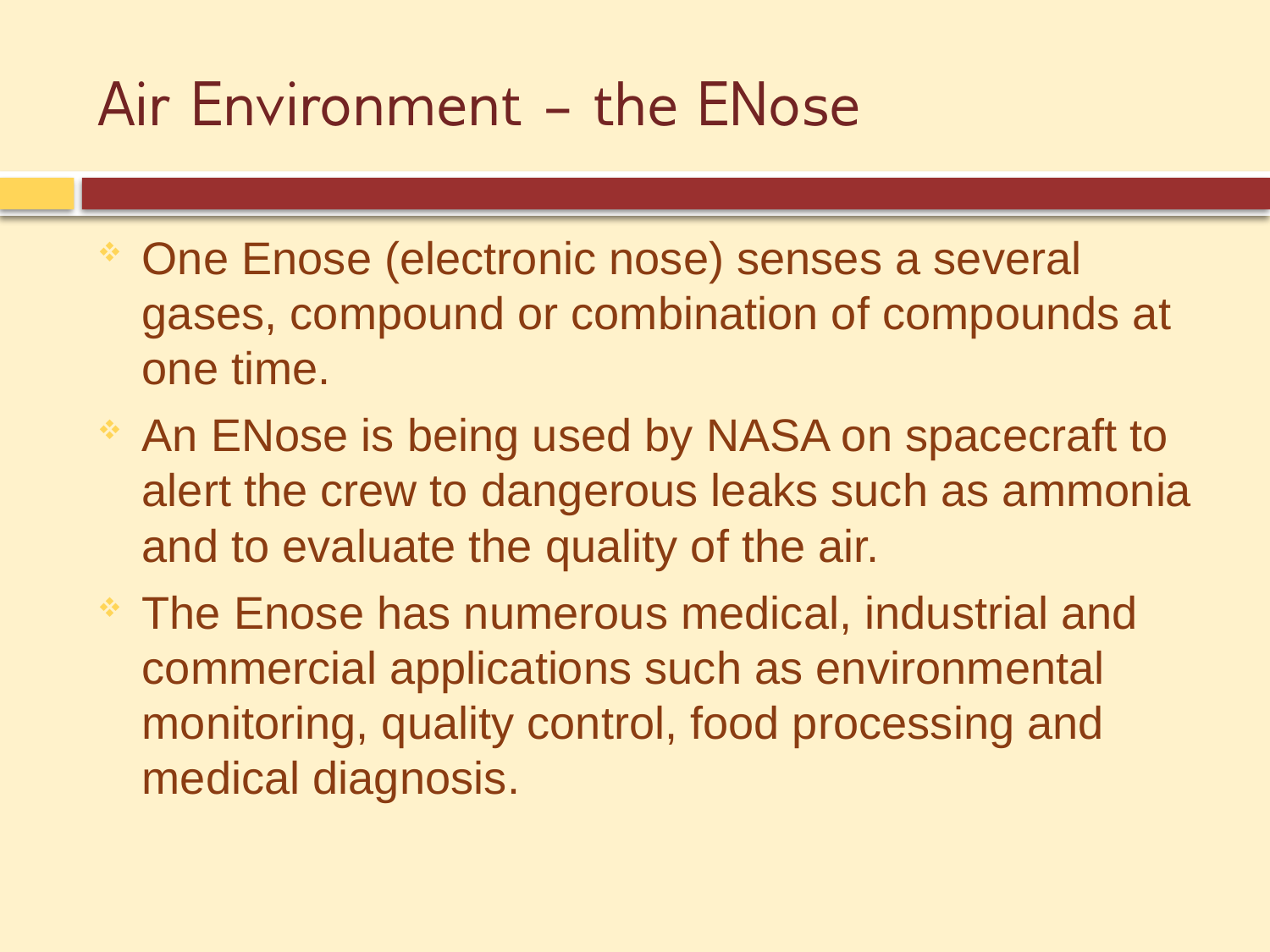

# Air Environment – the ENose
One Enose (electronic nose) senses a several gases, compound or combination of compounds at one time.
An ENose is being used by NASA on spacecraft to alert the crew to dangerous leaks such as ammonia and to evaluate the quality of the air.
The Enose has numerous medical, industrial and commercial applications such as environmental monitoring, quality control, food processing and medical diagnosis.